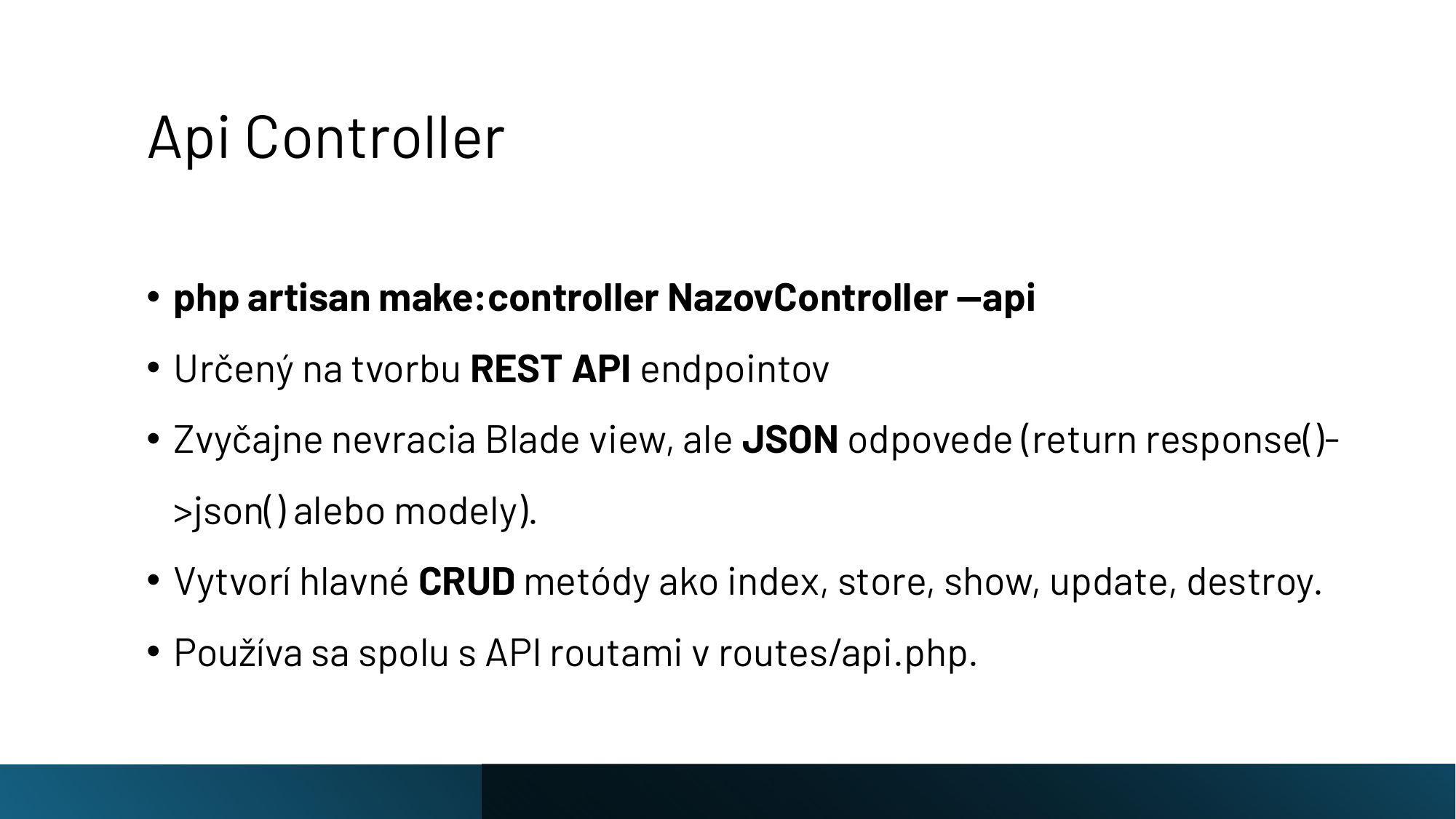

# Api Controller
php artisan make:controller NazovController --api
Určený na tvorbu REST API endpointov
Zvyčajne nevracia Blade view, ale JSON odpovede (return response()->json() alebo modely).
Vytvorí hlavné CRUD metódy ako index, store, show, update, destroy.
Používa sa spolu s API routami v routes/api.php.